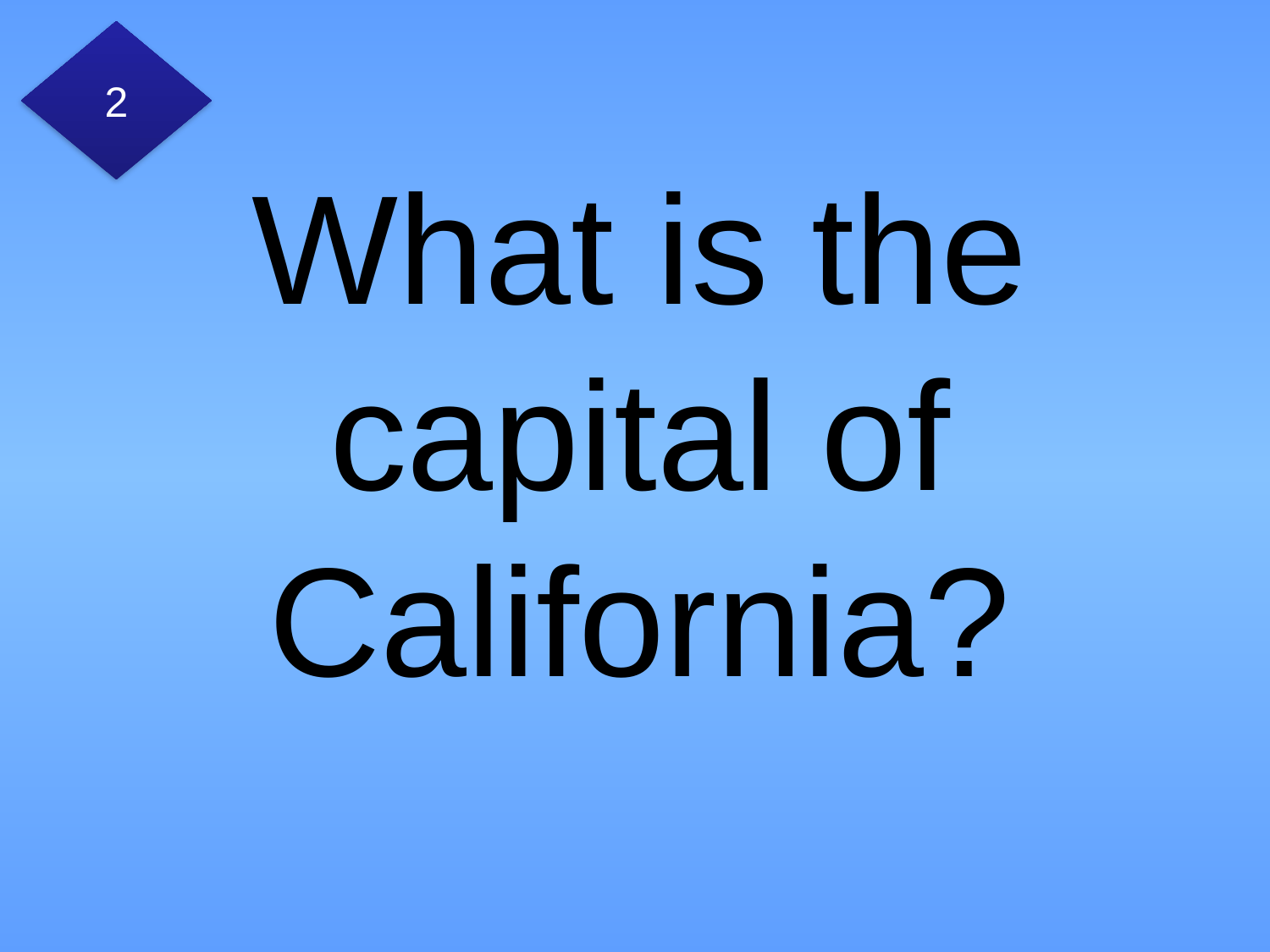

2
# What is the capital of California?